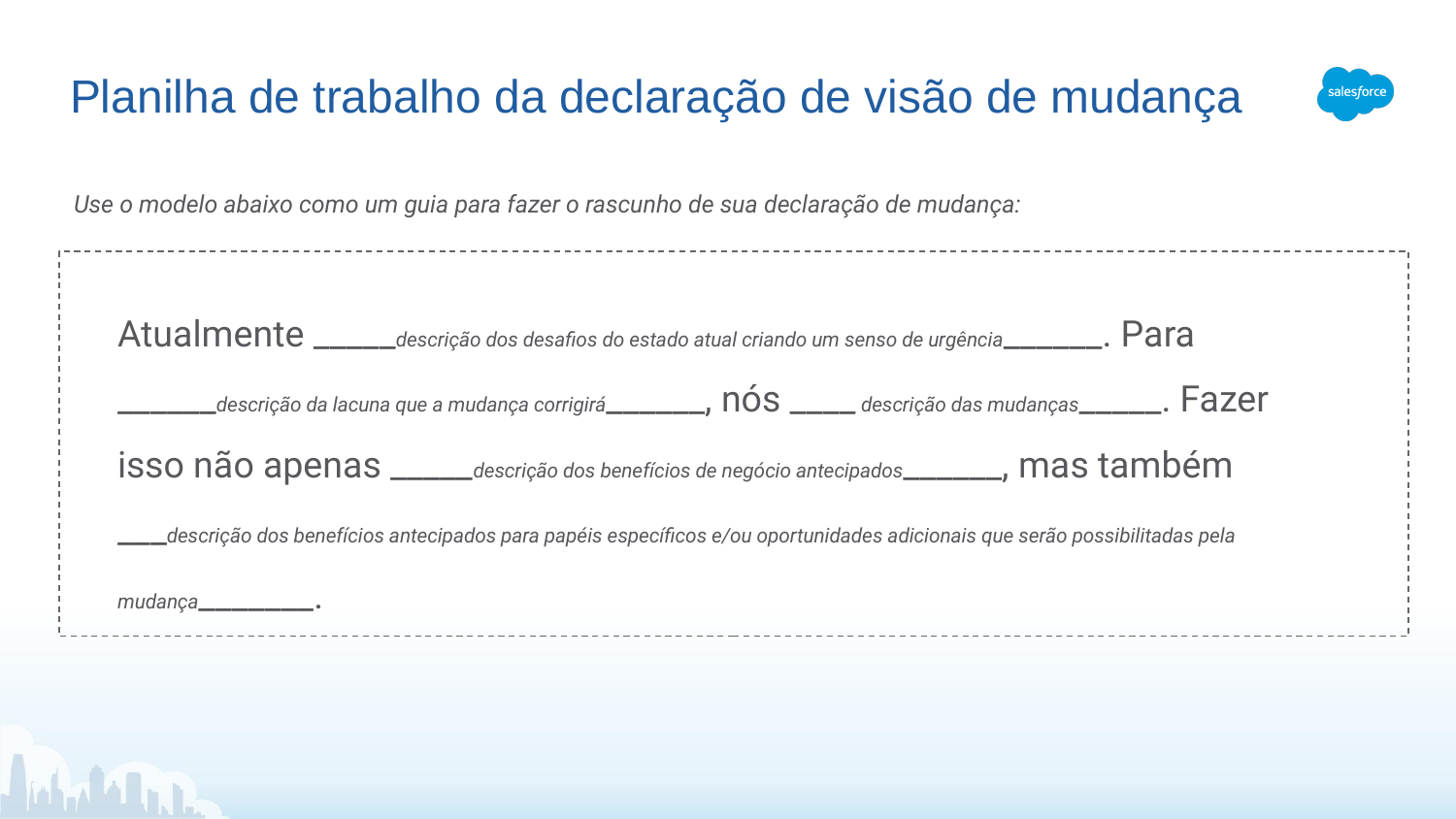

# Planilha de trabalho da declaração de visão de mudança
Use o modelo abaixo como um guia para fazer o rascunho de sua declaração de mudança:

Atualmente _____descrição dos desafios do estado atual criando um senso de urgência______. Para ______descrição da lacuna que a mudança corrigirá______, nós ____ descrição das mudanças_____. Fazer isso não apenas _____descrição dos benefícios de negócio antecipados______, mas também ___descrição dos benefícios antecipados para papéis específicos e/ou oportunidades adicionais que serão possibilitadas pela mudança_______.